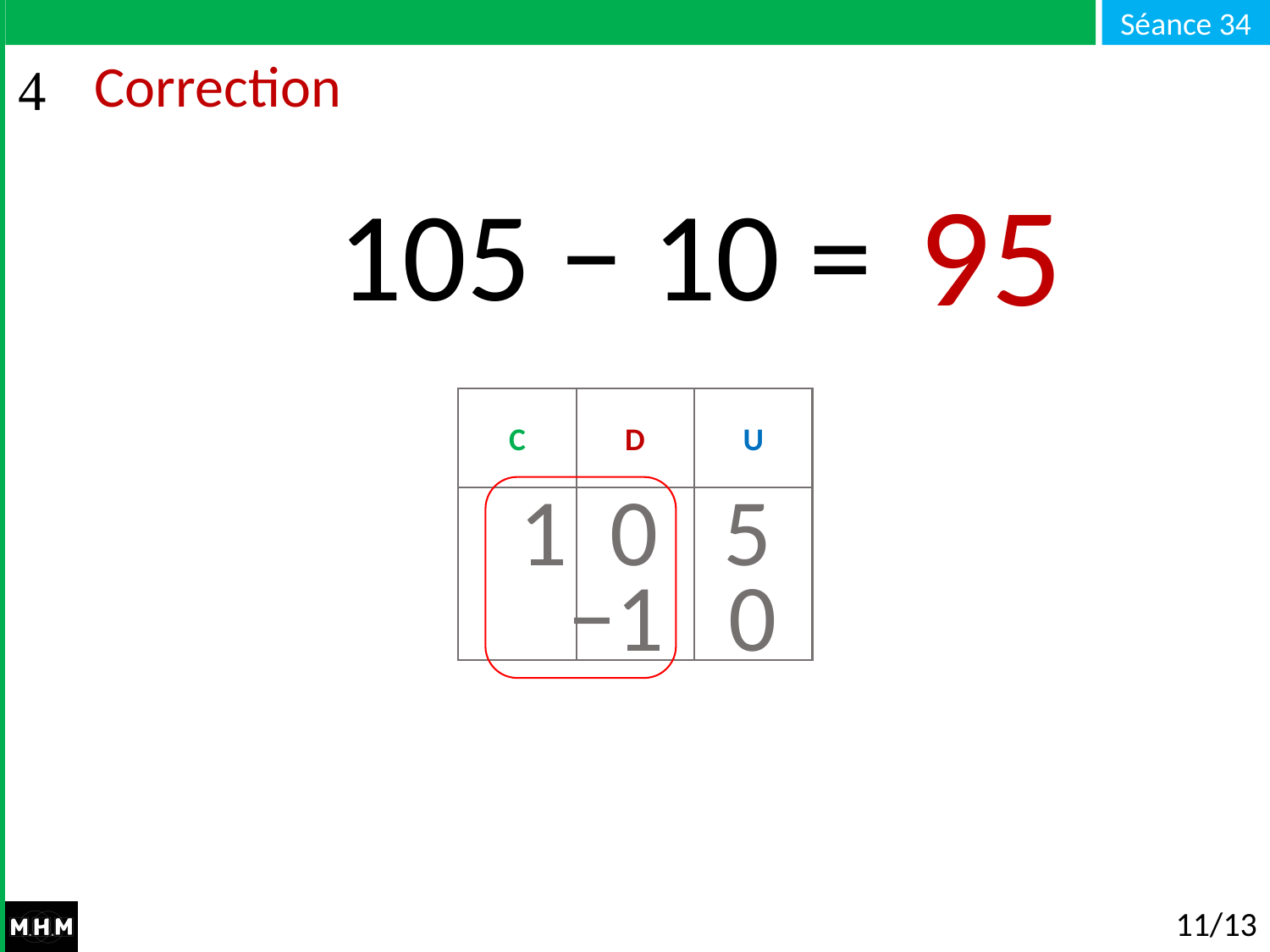

# Correction
95
105 − 10 = …
C
D
U

1  0   5

−1   0
11/13